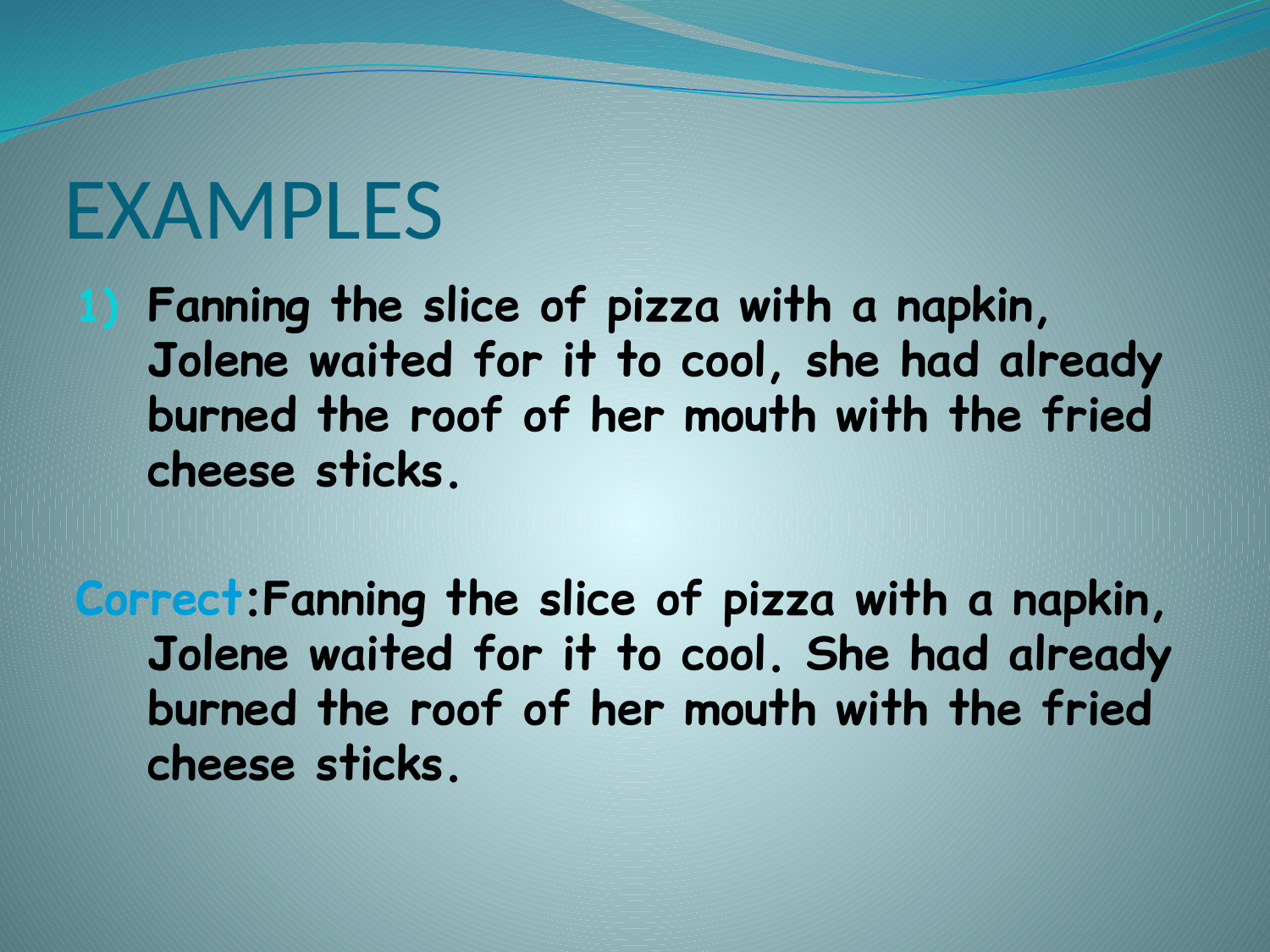

# EXAMPLES
Fanning the slice of pizza with a napkin, Jolene waited for it to cool, she had already burned the roof of her mouth with the fried cheese sticks.

Correct:Fanning the slice of pizza with a napkin, Jolene waited for it to cool. She had already burned the roof of her mouth with the fried cheese sticks.